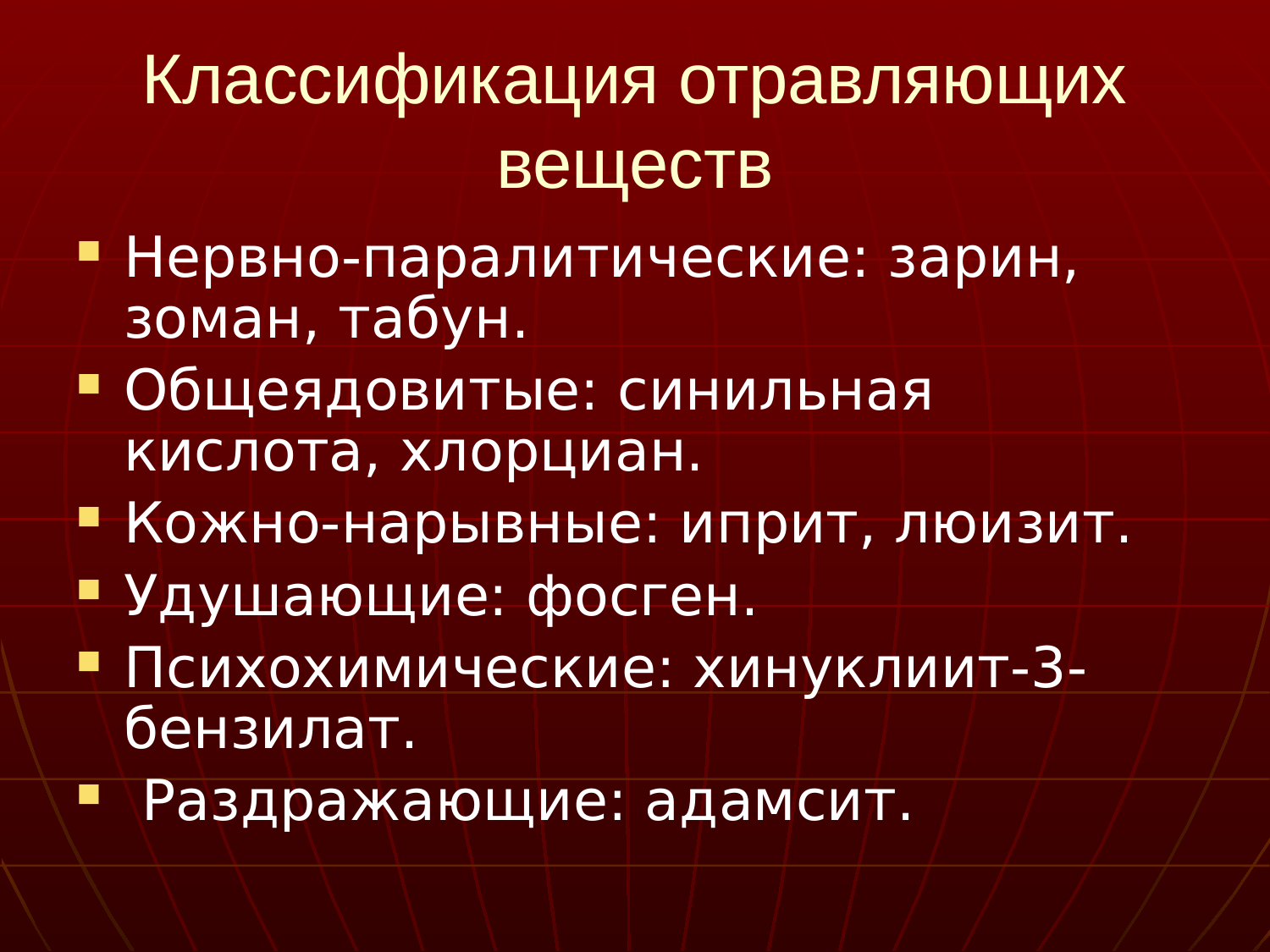

# Классификация отравляющих веществ
Нервно-паралитические: зарин, зоман, табун.
Общеядовитые: синильная кислота, хлорциан.
Кожно-нарывные: иприт, люизит.
Удушающие: фосген.
Психохимические: хинуклиит-3-бензилат.
 Раздражающие: адамсит.